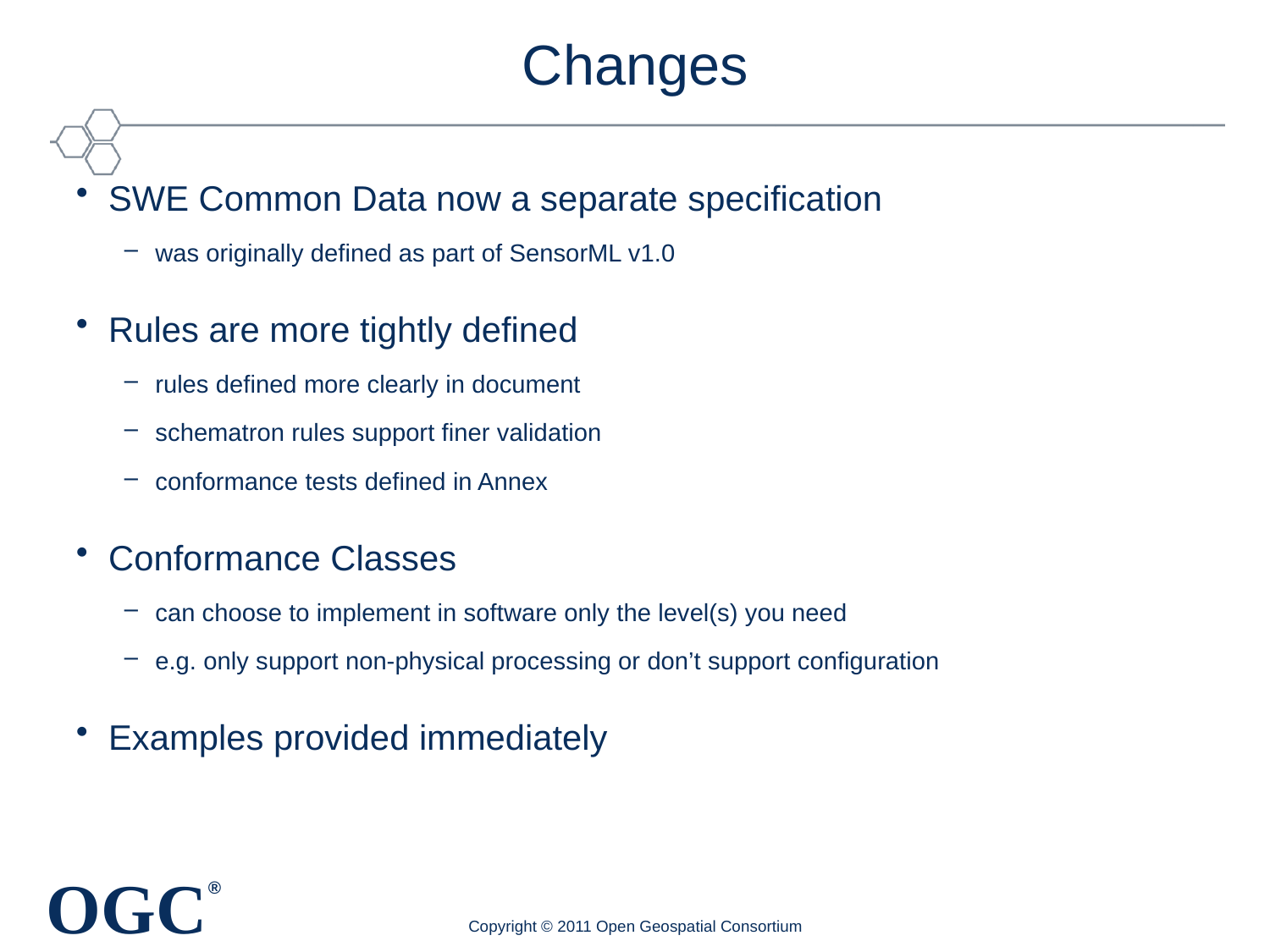

Changes
SWE Common Data now a separate specification
was originally defined as part of SensorML v1.0
Rules are more tightly defined
rules defined more clearly in document
schematron rules support finer validation
conformance tests defined in Annex
Conformance Classes
can choose to implement in software only the level(s) you need
e.g. only support non-physical processing or don’t support configuration
Examples provided immediately

Copyright © 2011 Open Geospatial Consortium